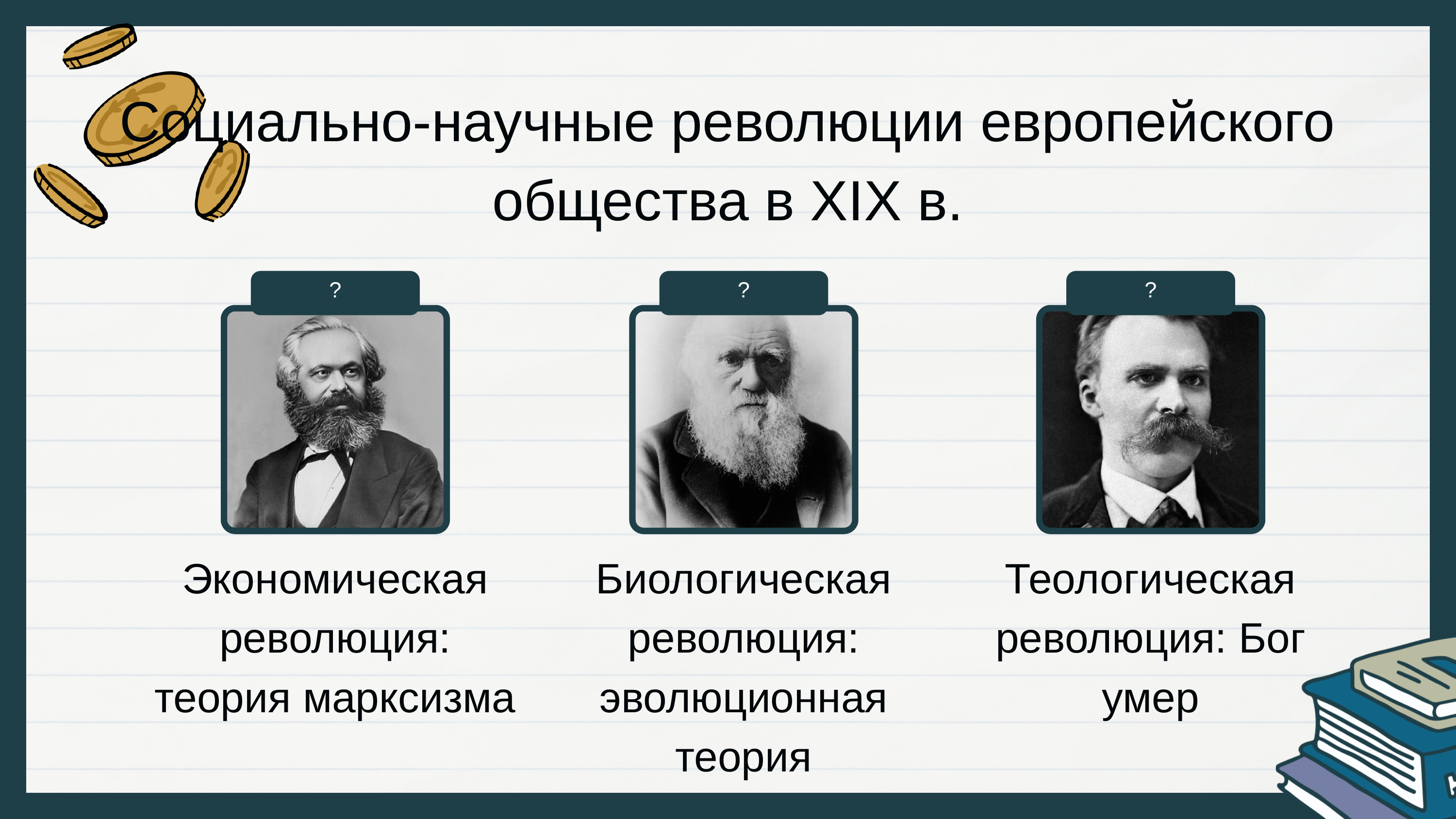

Социально-научные революции европейского общества в XIX в.

?

?

?

Экономическая революция:
теория марксизма
Биологическая революция: эволюционная теория
Теологическая революция: Бог умер